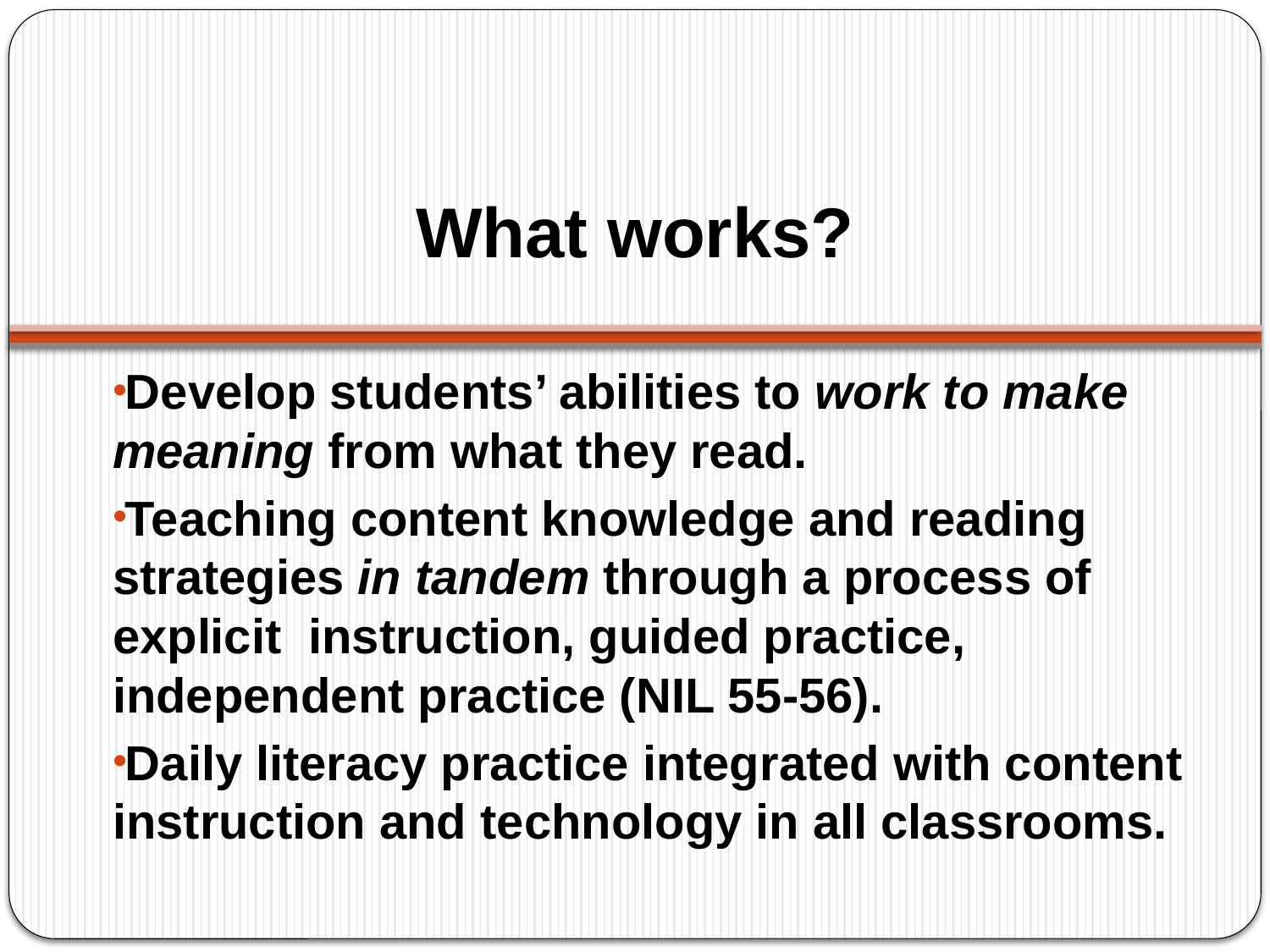

# What works?
Develop students’ abilities to work to make meaning from what they read.
Teaching content knowledge and reading strategies in tandem through a process of explicit  instruction, guided practice, independent practice (NIL 55-56).
Daily literacy practice integrated with content instruction and technology in all classrooms.